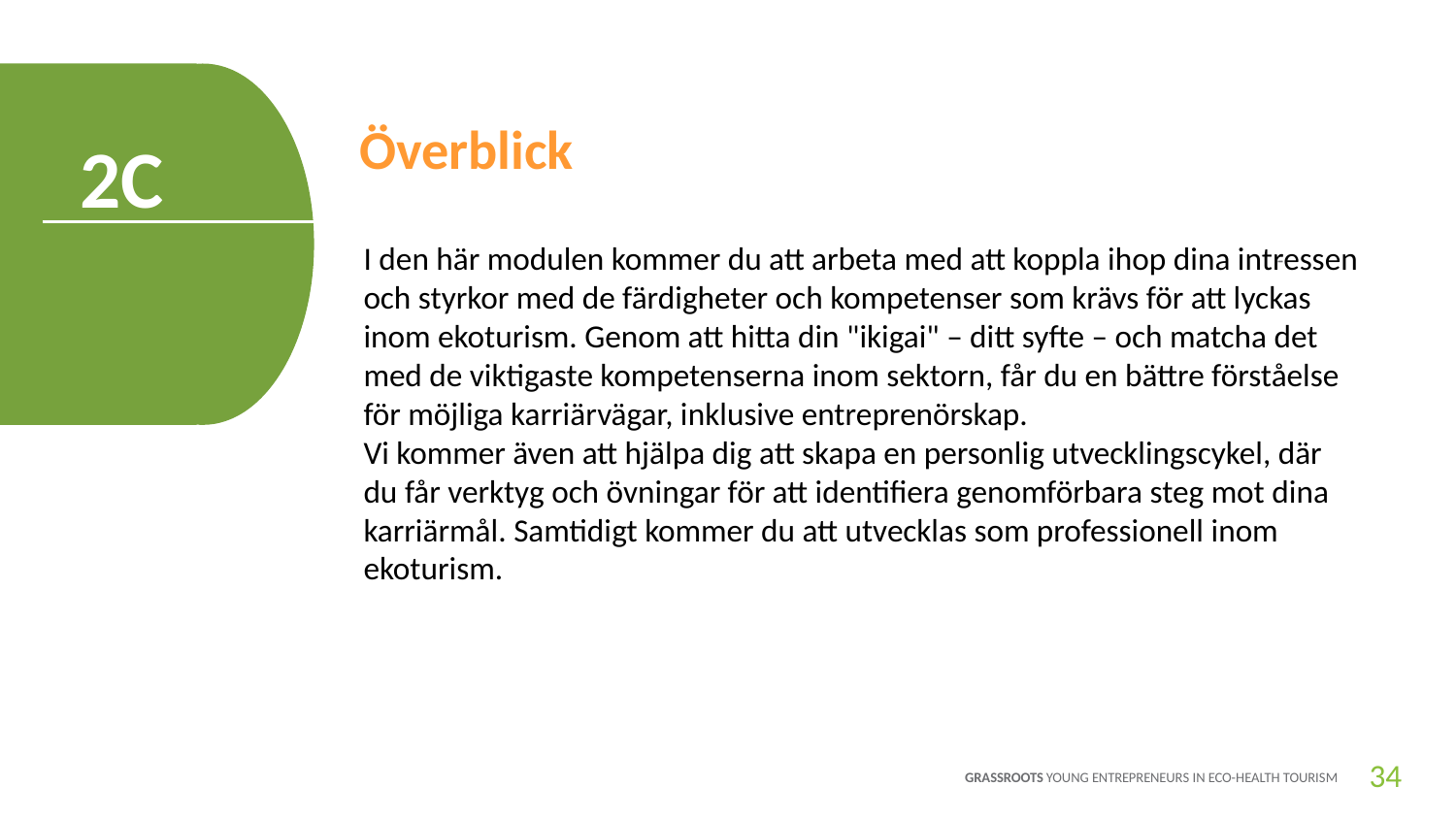

Överblick
2C

I den här modulen kommer du att arbeta med att koppla ihop dina intressen och styrkor med de färdigheter och kompetenser som krävs för att lyckas inom ekoturism. Genom att hitta din "ikigai" – ditt syfte – och matcha det med de viktigaste kompetenserna inom sektorn, får du en bättre förståelse för möjliga karriärvägar, inklusive entreprenörskap.
Vi kommer även att hjälpa dig att skapa en personlig utvecklingscykel, där du får verktyg och övningar för att identifiera genomförbara steg mot dina karriärmål. Samtidigt kommer du att utvecklas som professionell inom ekoturism.
-
34